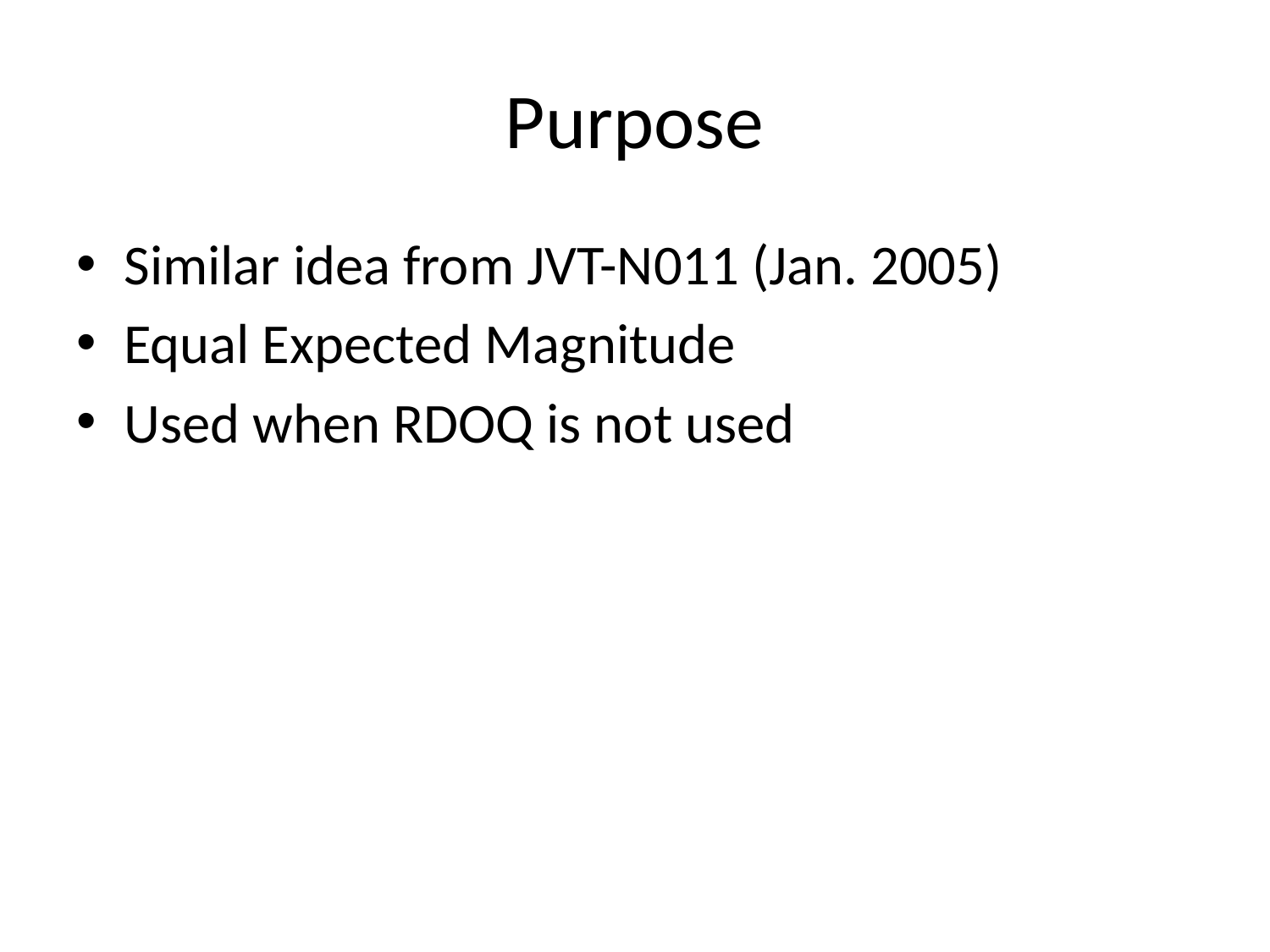

# Purpose
Similar idea from JVT-N011 (Jan. 2005)
Equal Expected Magnitude
Used when RDOQ is not used